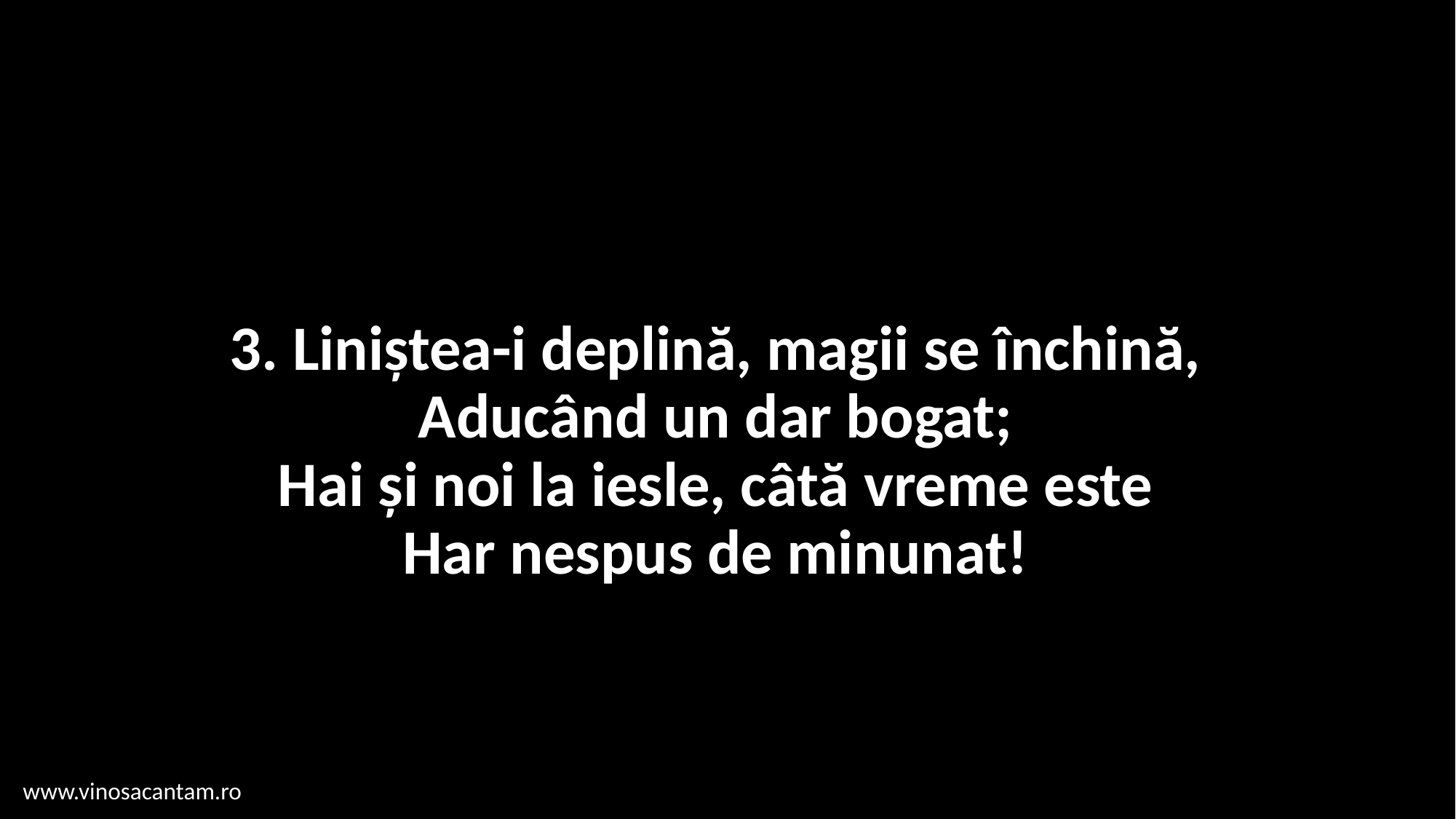

# 3. Liniștea-i deplină, magii se închină, Aducând un dar bogat; Hai și noi la iesle, câtă vreme este Har nespus de minunat!
www.vinosacantam.ro